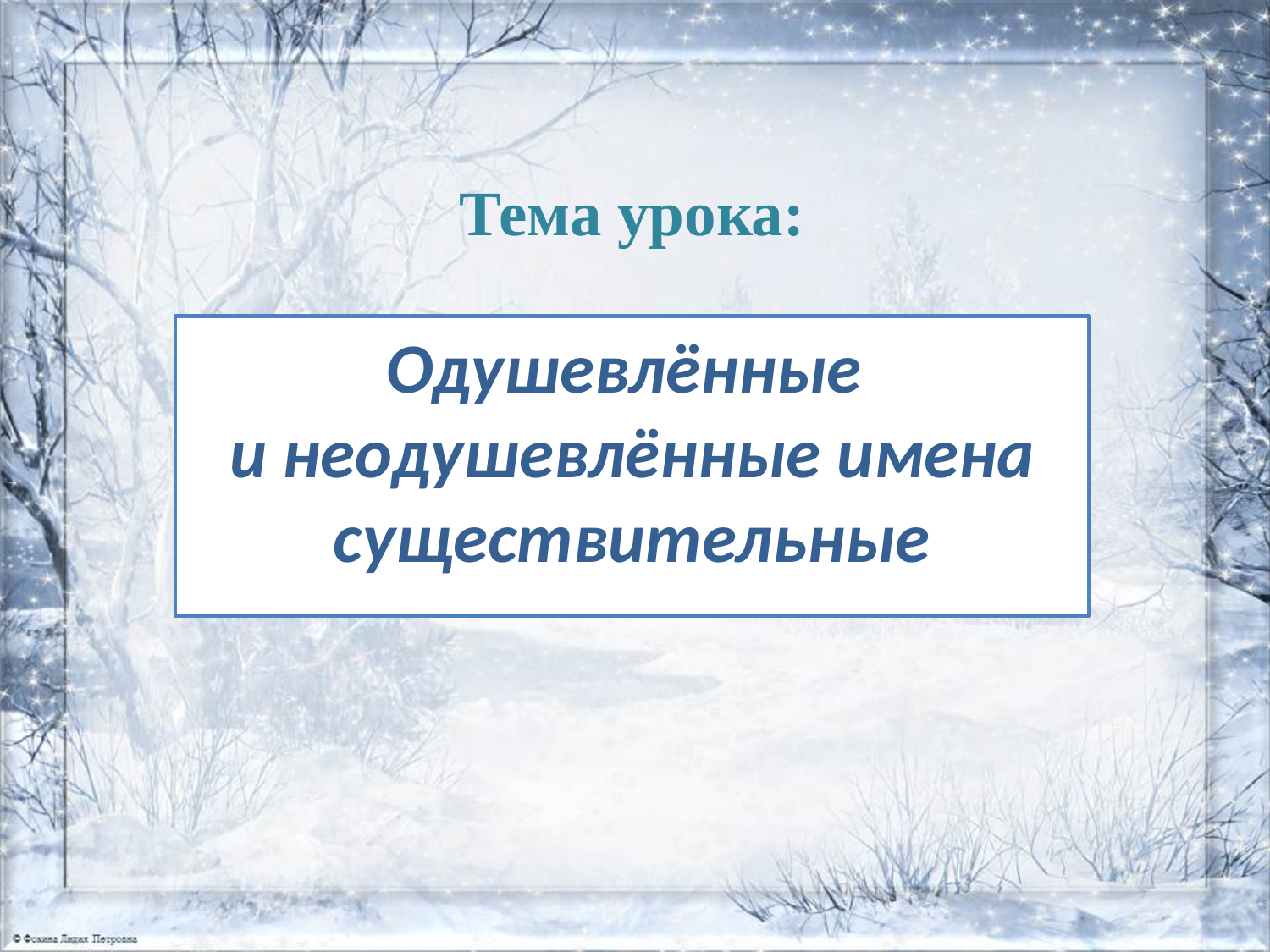

Тема урока:
Одушевлённые
и неодушевлённые имена существительные